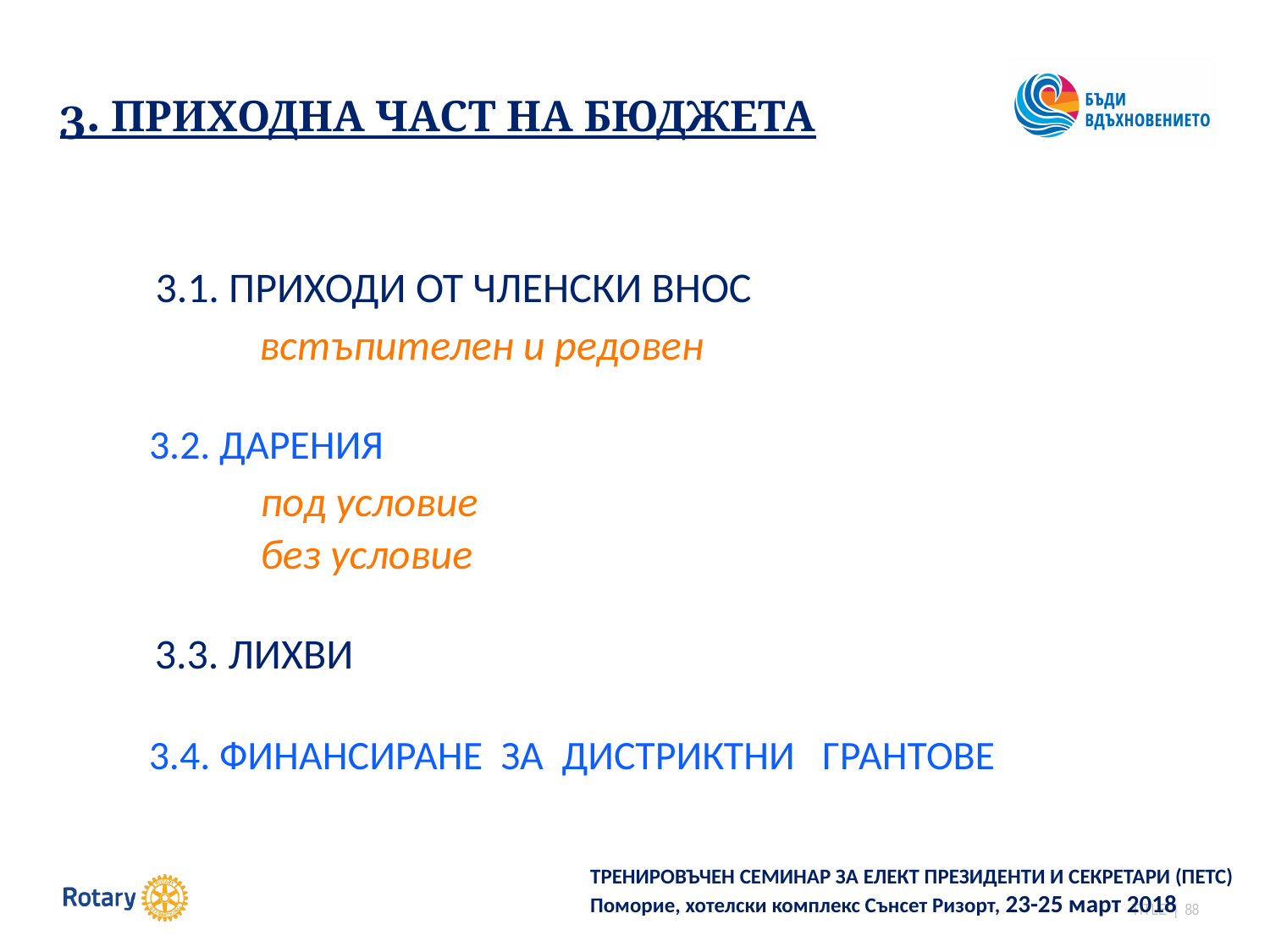

3. ПРИХОДНА ЧАСТ НА БЮДЖЕТА
               3.1. ПРИХОДИ ОТ ЧЛЕНСКИ ВНОС
                      встъпителен и редовен
               3.2. ДАРЕНИЯ
                       под условие
                          без условие
             3.3. ЛИХВИ
               3.4. ФИНАНСИРАНE  ЗА  ДИСТРИКТНИ   ГРАНТОВЕ